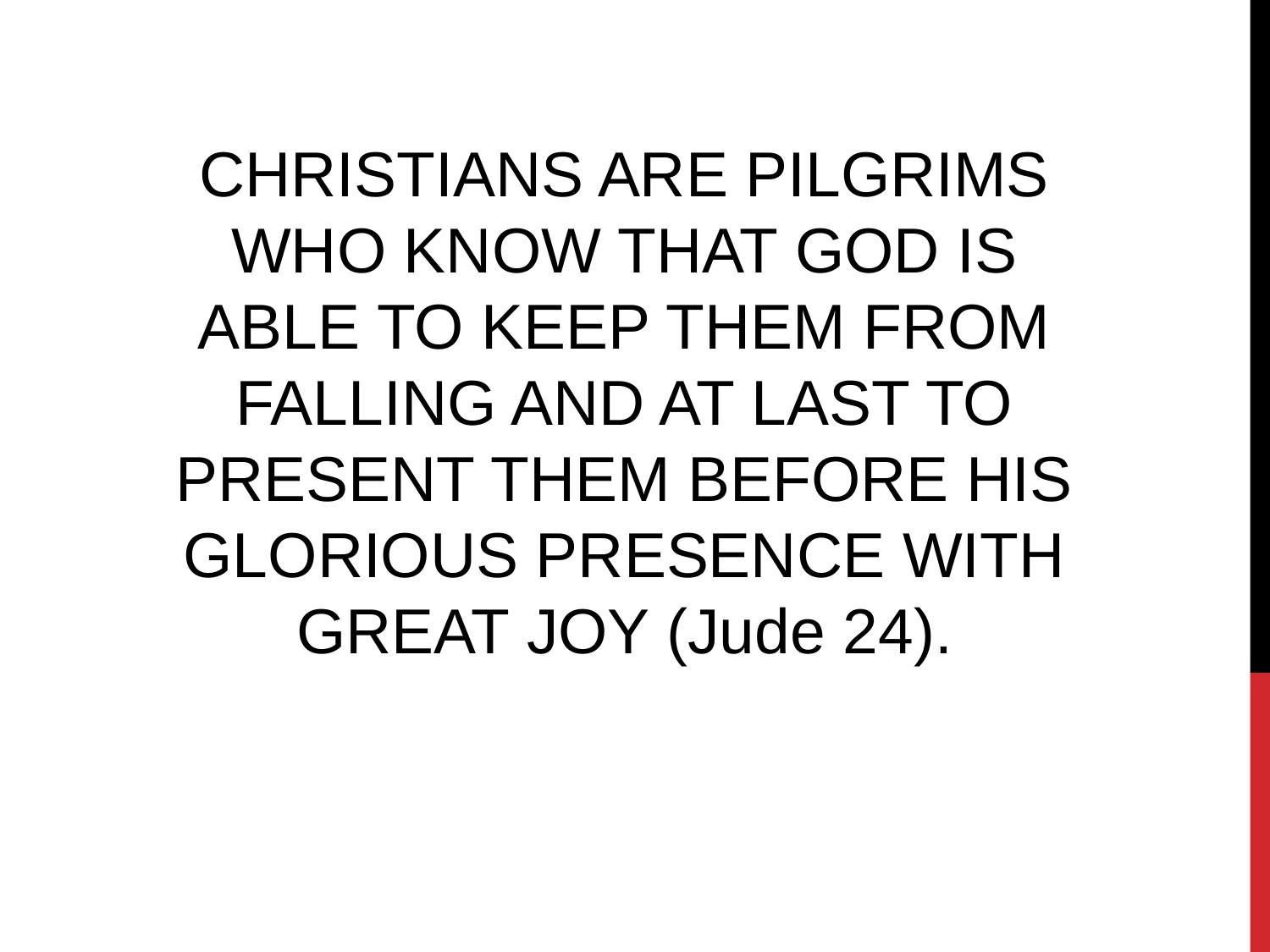

CHRISTIANS ARE PILGRIMS WHO KNOW THAT GOD IS ABLE TO KEEP THEM FROM FALLING AND AT LAST TO PRESENT THEM BEFORE HIS GLORIOUS PRESENCE WITH GREAT JOY (Jude 24).